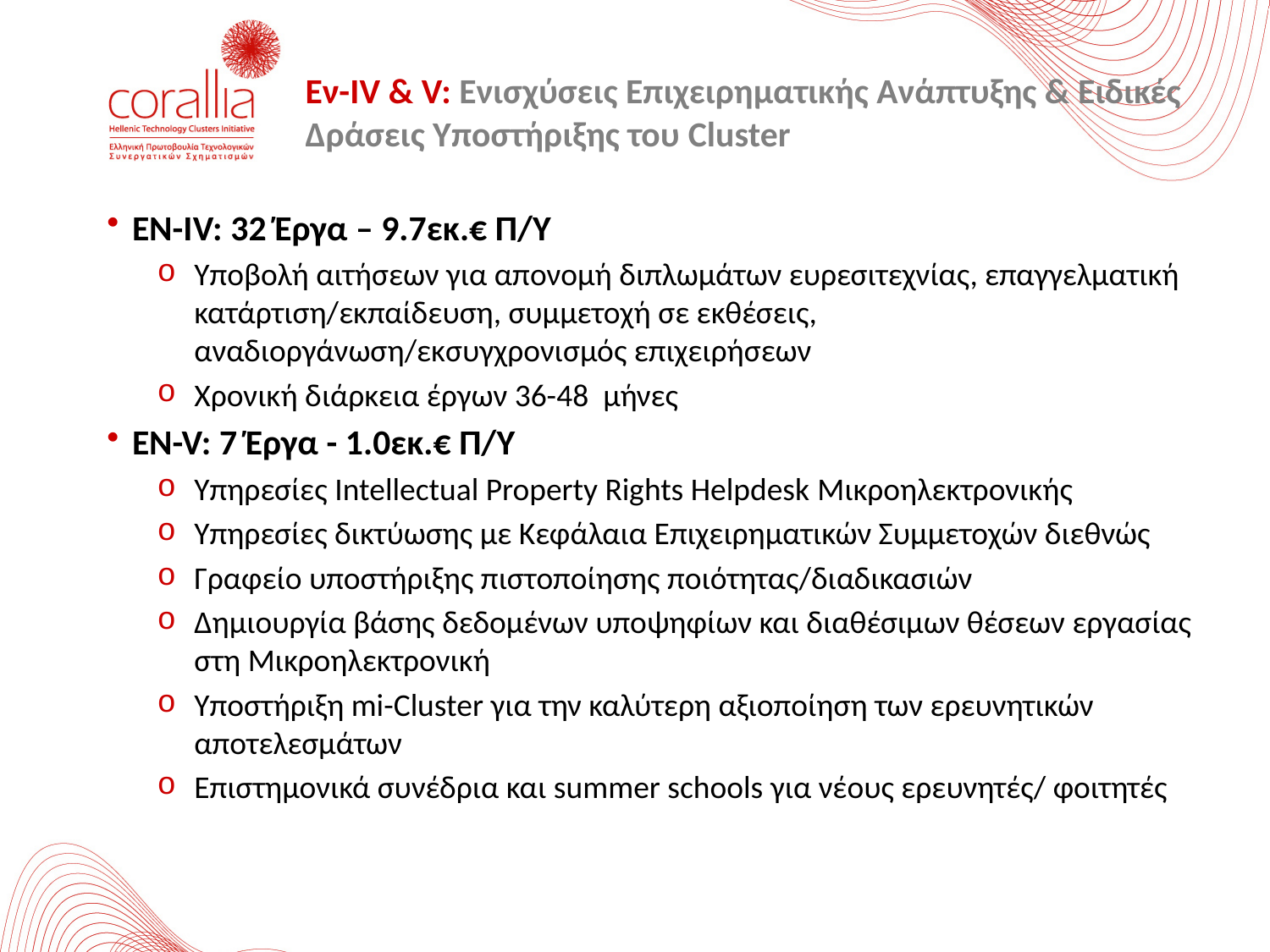

# Εν-ΙV & V: Ενισχύσεις Επιχειρηματικής Ανάπτυξης & Ειδικές Δράσεις Υποστήριξης του Cluster
ΕΝ-ΙV: 32 Έργα – 9.7εκ.€ Π/Υ
Υποβολή αιτήσεων για απονομή διπλωμάτων ευρεσιτεχνίας, επαγγελματική κατάρτιση/εκπαίδευση, συμμετοχή σε εκθέσεις, αναδιοργάνωση/εκσυγχρονισμός επιχειρήσεων
Χρονική διάρκεια έργων 36-48  μήνες
EN-V: 7 Έργα - 1.0εκ.€ Π/Υ
Υπηρεσίες Intellectual Property Rights Helpdesk Μικροηλεκτρονικής
Υπηρεσίες δικτύωσης με Κεφάλαια Επιχειρηματικών Συμμετοχών διεθνώς
Γραφείο υποστήριξης πιστοποίησης ποιότητας/διαδικασιών
Δημιουργία βάσης δεδομένων υποψηφίων και διαθέσιμων θέσεων εργασίας στη Μικροηλεκτρονική
Υποστήριξη mi-Cluster για την καλύτερη αξιοποίηση των ερευνητικών αποτελεσμάτων
Επιστημονικά συνέδρια και summer schools για νέους ερευνητές/ φοιτητές